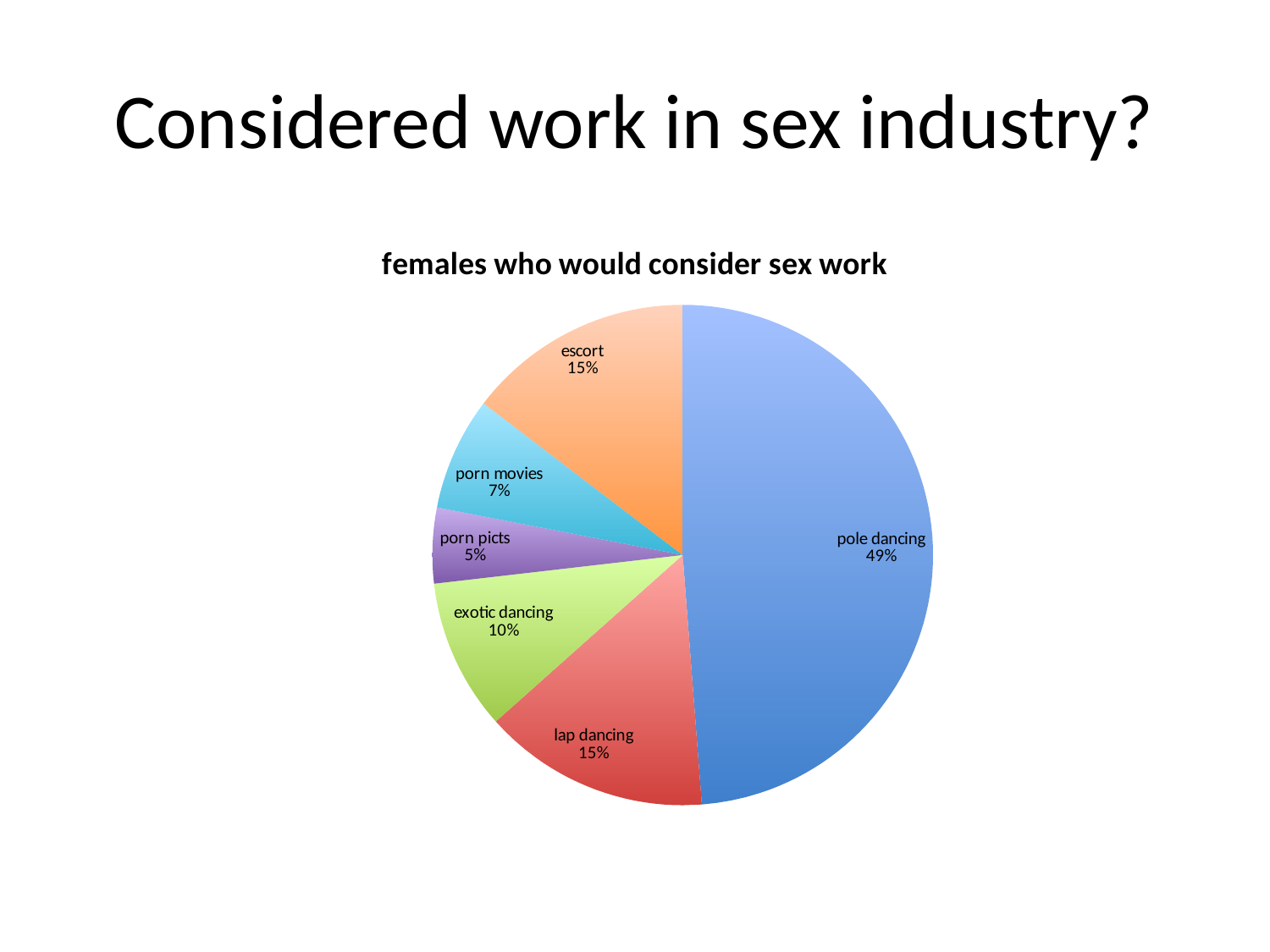

# Considered work in sex industry?

### Chart:

| Category | females who would consider sex work |
|---|---|
| pole dancing | 20.0 |
| lap dancing | 6.0 |
| exotic dancing | 4.0 |
| porn picts | 2.0 |
| porn movies | 3.0 |
| escort | 6.0 |